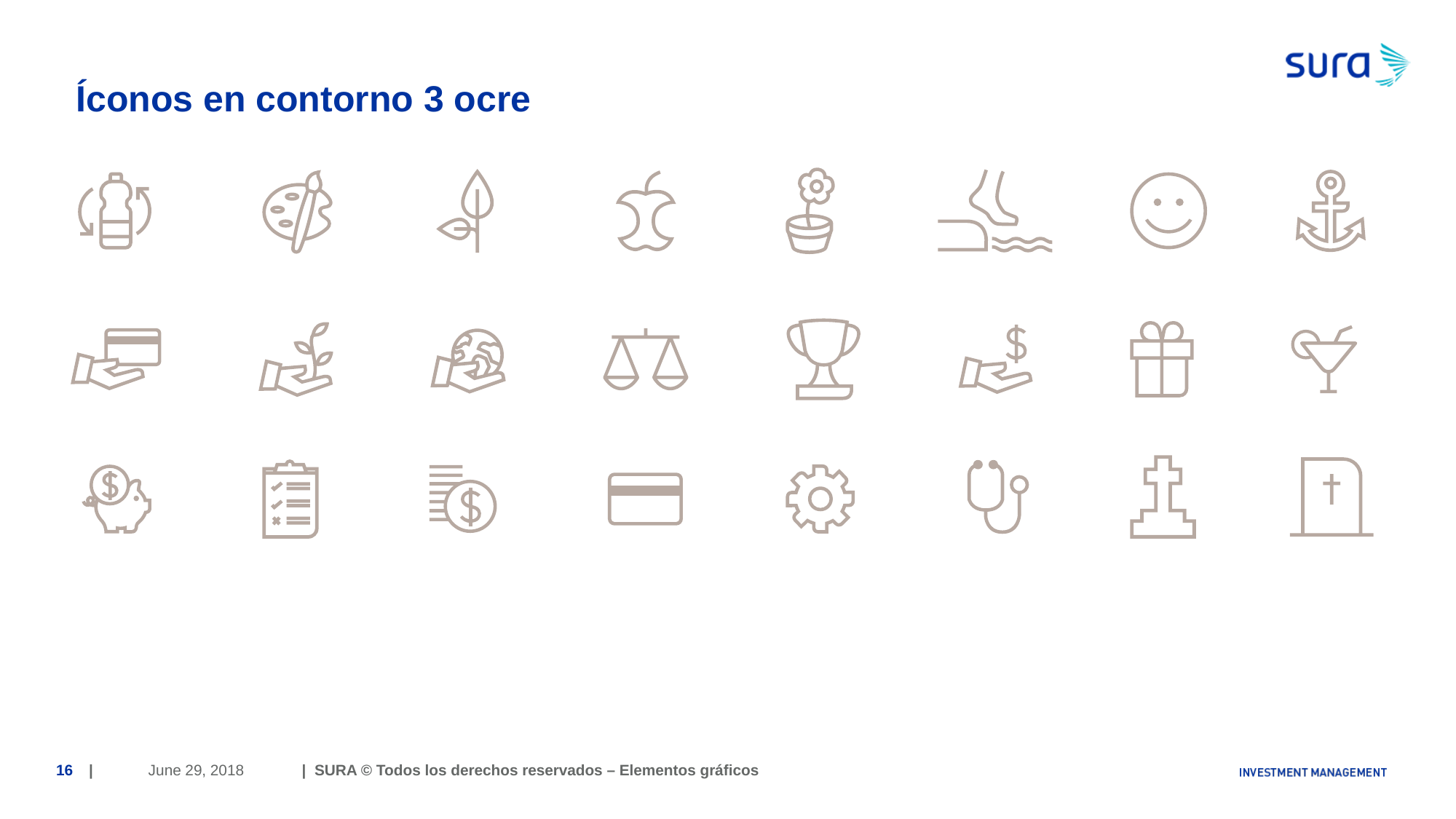

# Íconos en contorno 3 ocre

June 29, 2018
16
|                                                  |  SURA © Todos los derechos reservados – Elementos gráficos